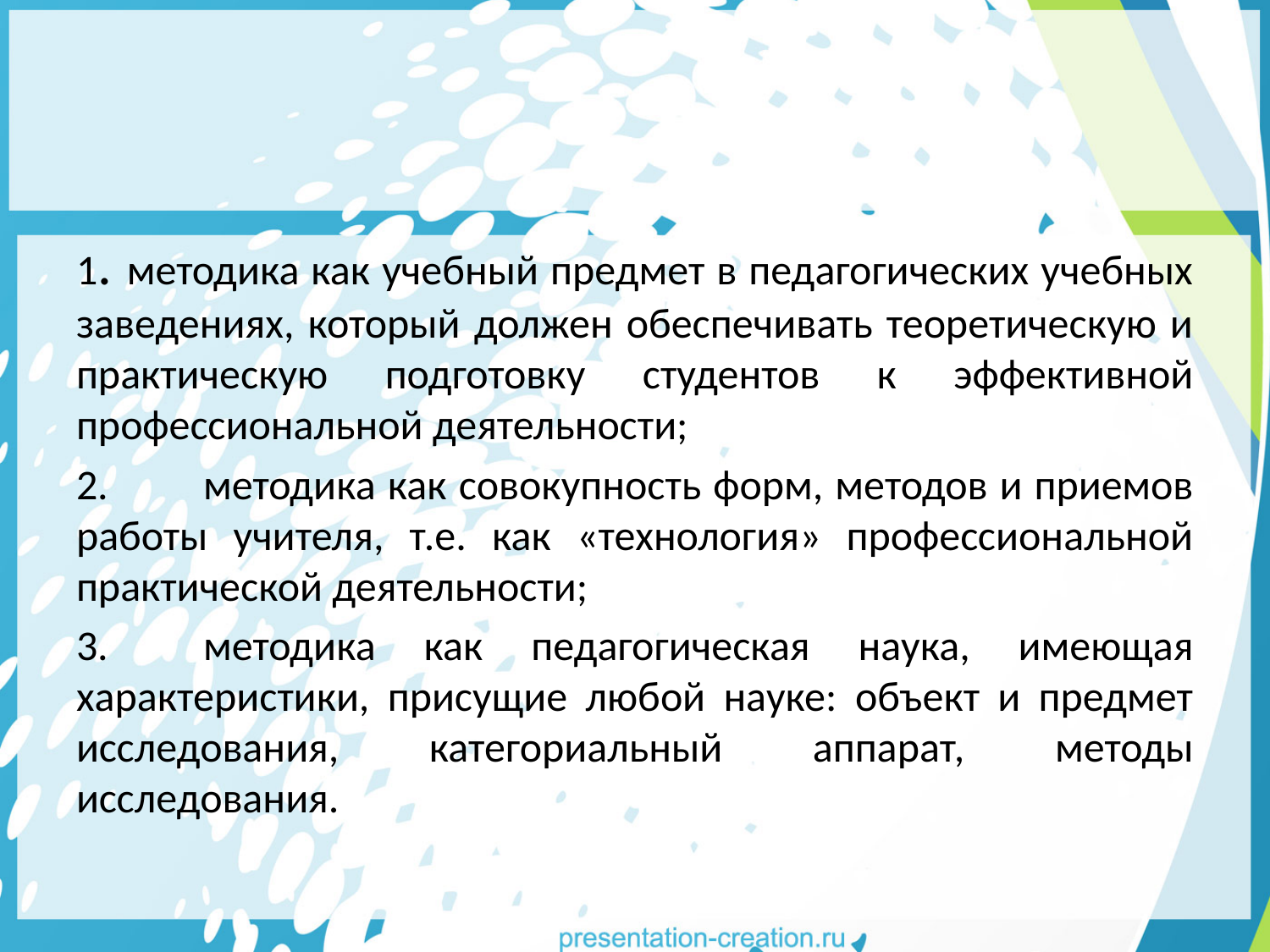

#
1. методика как учебный предмет в педагогических учебных заведениях, который должен обеспечивать теоретическую и практическую подготовку студентов к эффективной профессиональной деятельности;
2.	методика как совокупность форм, методов и приемов работы учителя, т.е. как «технология» профессиональной практической деятельности;
3.	методика как педагогическая наука, имеющая характеристики, присущие любой науке: объект и предмет исследования, категориальный аппарат, методы исследования.